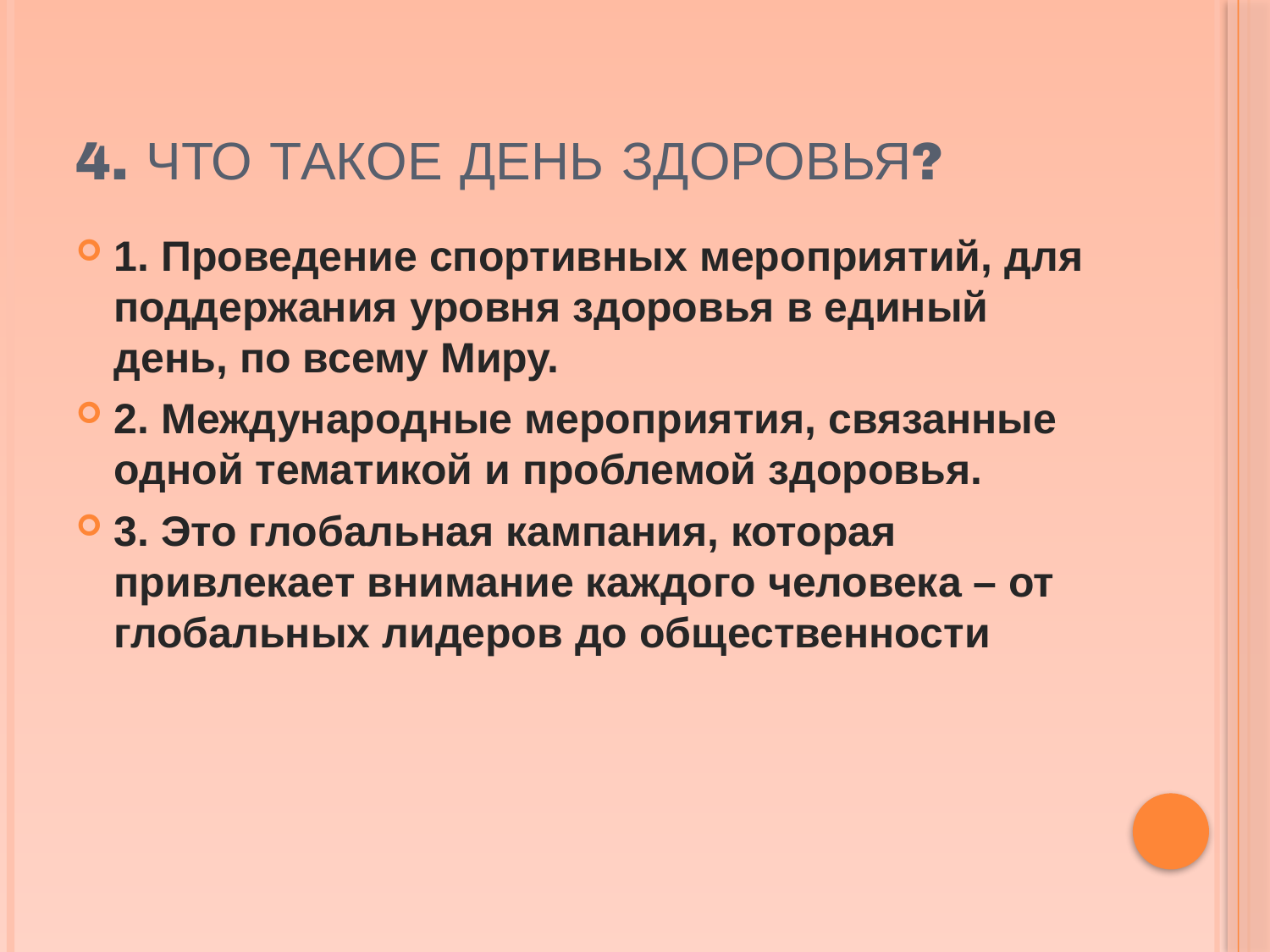

# 4. Что такое день здоровья?
1. Проведение спортивных мероприятий, для поддержания уровня здоровья в единый день, по всему Миру.
2. Международные мероприятия, связанные одной тематикой и проблемой здоровья.
3. Это глобальная кампания, которая привлекает внимание каждого человека – от глобальных лидеров до общественности